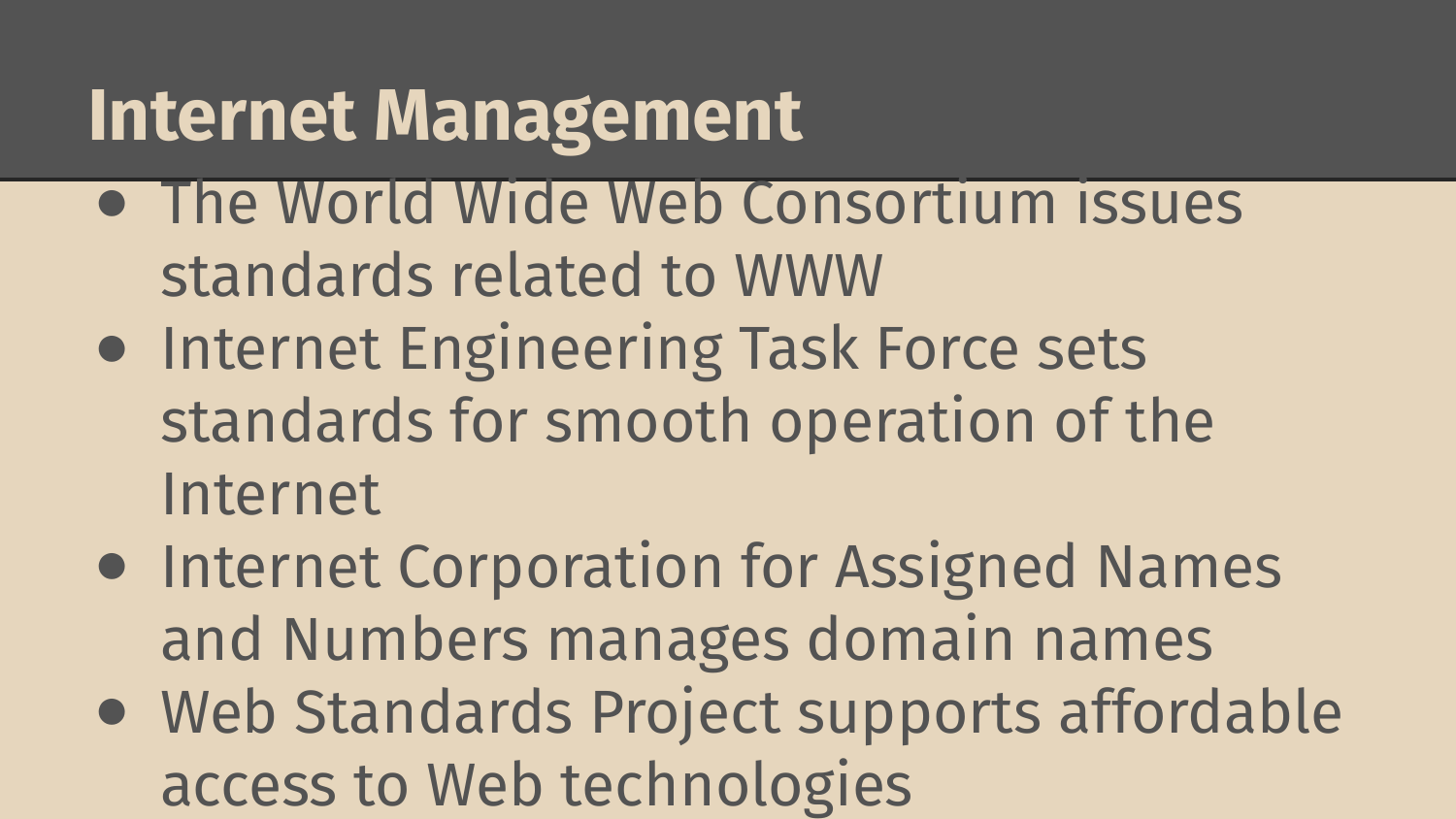

# Internet Management
The World Wide Web Consortium issues standards related to WWW
Internet Engineering Task Force sets standards for smooth operation of the Internet
Internet Corporation for Assigned Names and Numbers manages domain names
Web Standards Project supports affordable access to Web technologies